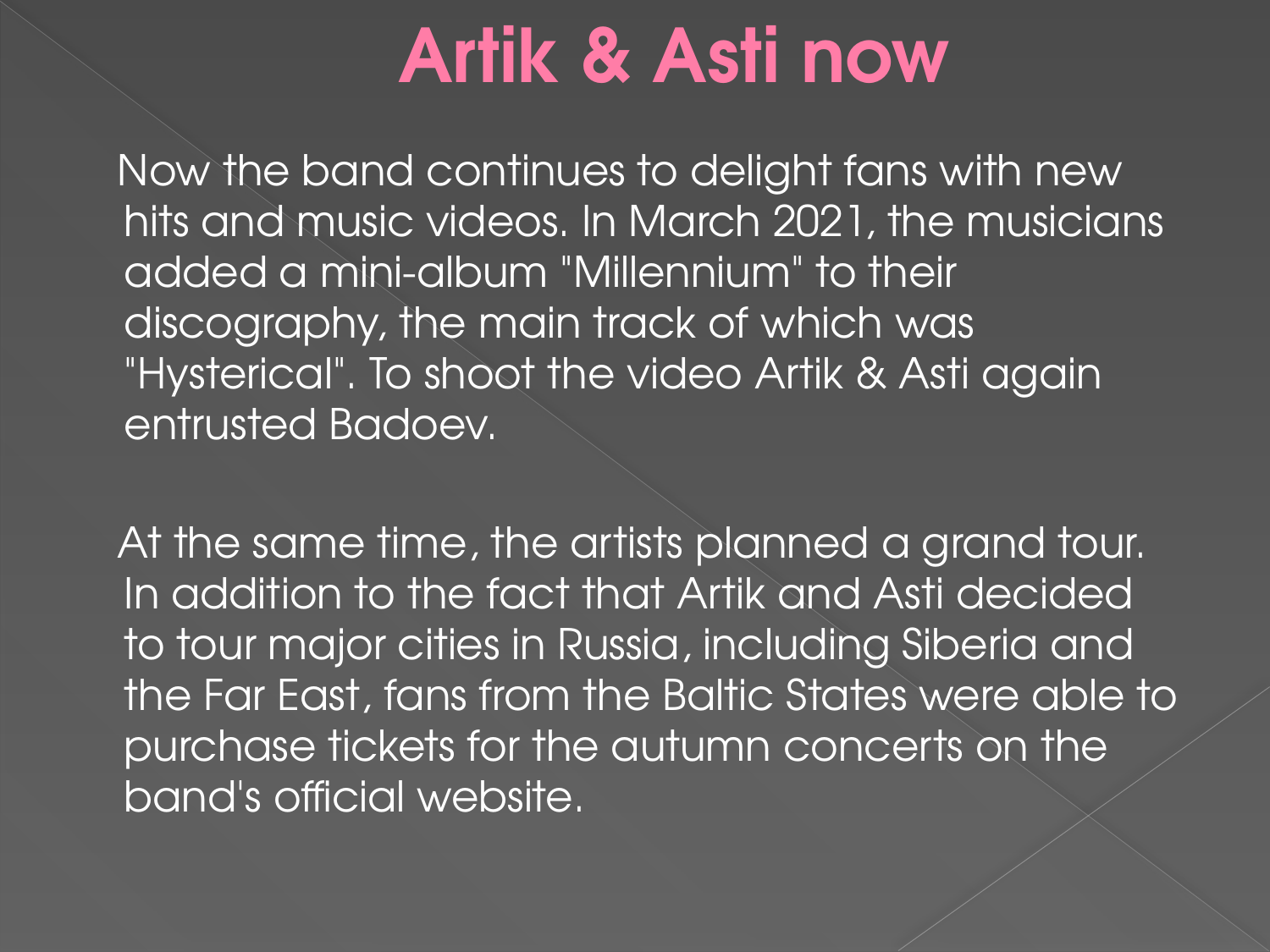

# Artik & Asti now

    Now the band continues to delight fans with new hits and music videos. In March 2021, the musicians added a mini-album "Millennium" to their discography, the main track of which was "Hysterical". To shoot the video Artik & Asti again entrusted Badoev.

    At the same time, the artists planned a grand tour. In addition to the fact that Artik and Asti decided to tour major cities in Russia, including Siberia and the Far East, fans from the Baltic States were able to purchase tickets for the autumn concerts on the band's official website.